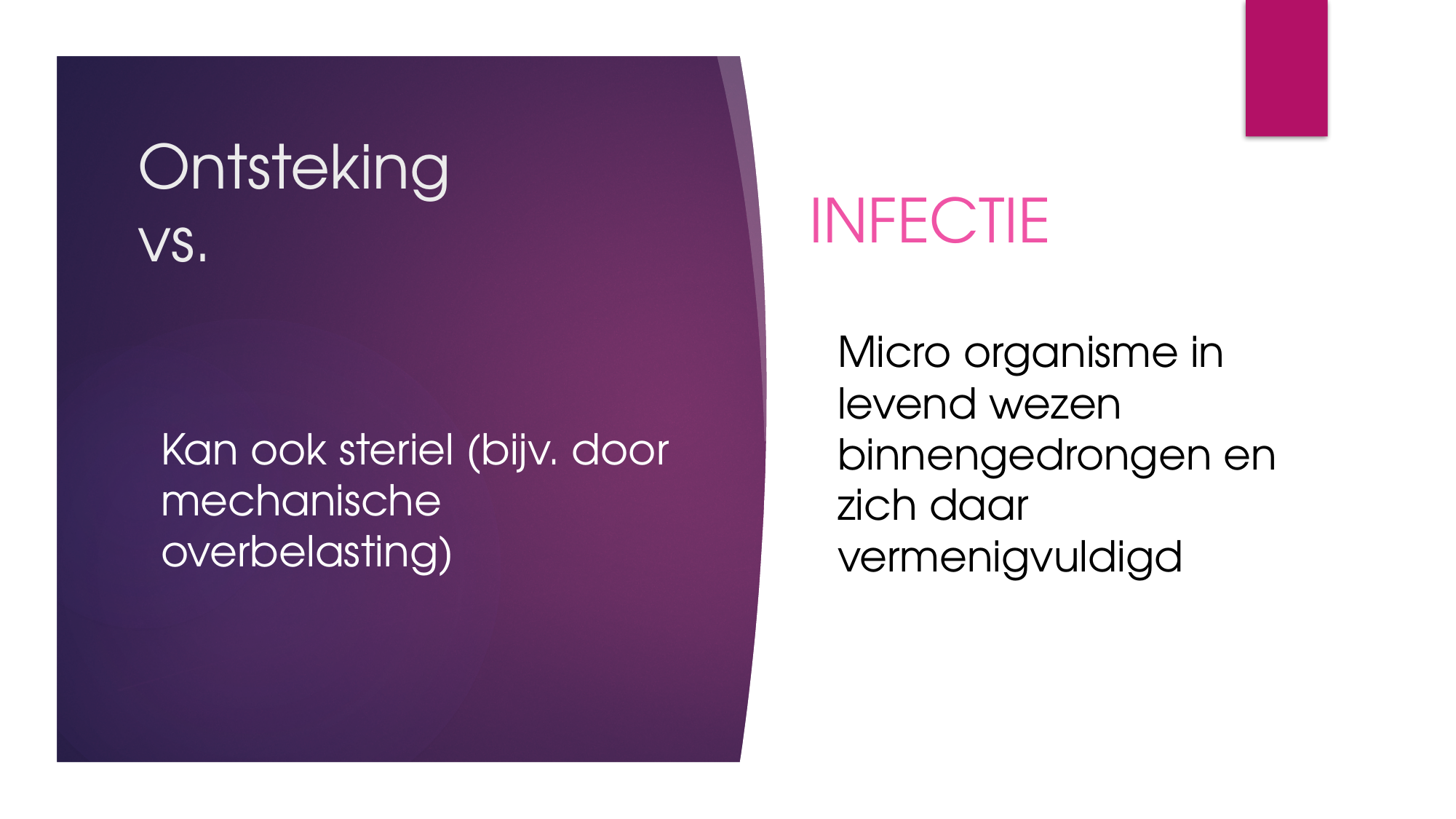

# Ontsteking			vs.
Infectie
Micro organisme in levend wezen binnengedrongen en zich daar vermenigvuldigd
Kan ook steriel (bijv. door mechanische overbelasting)